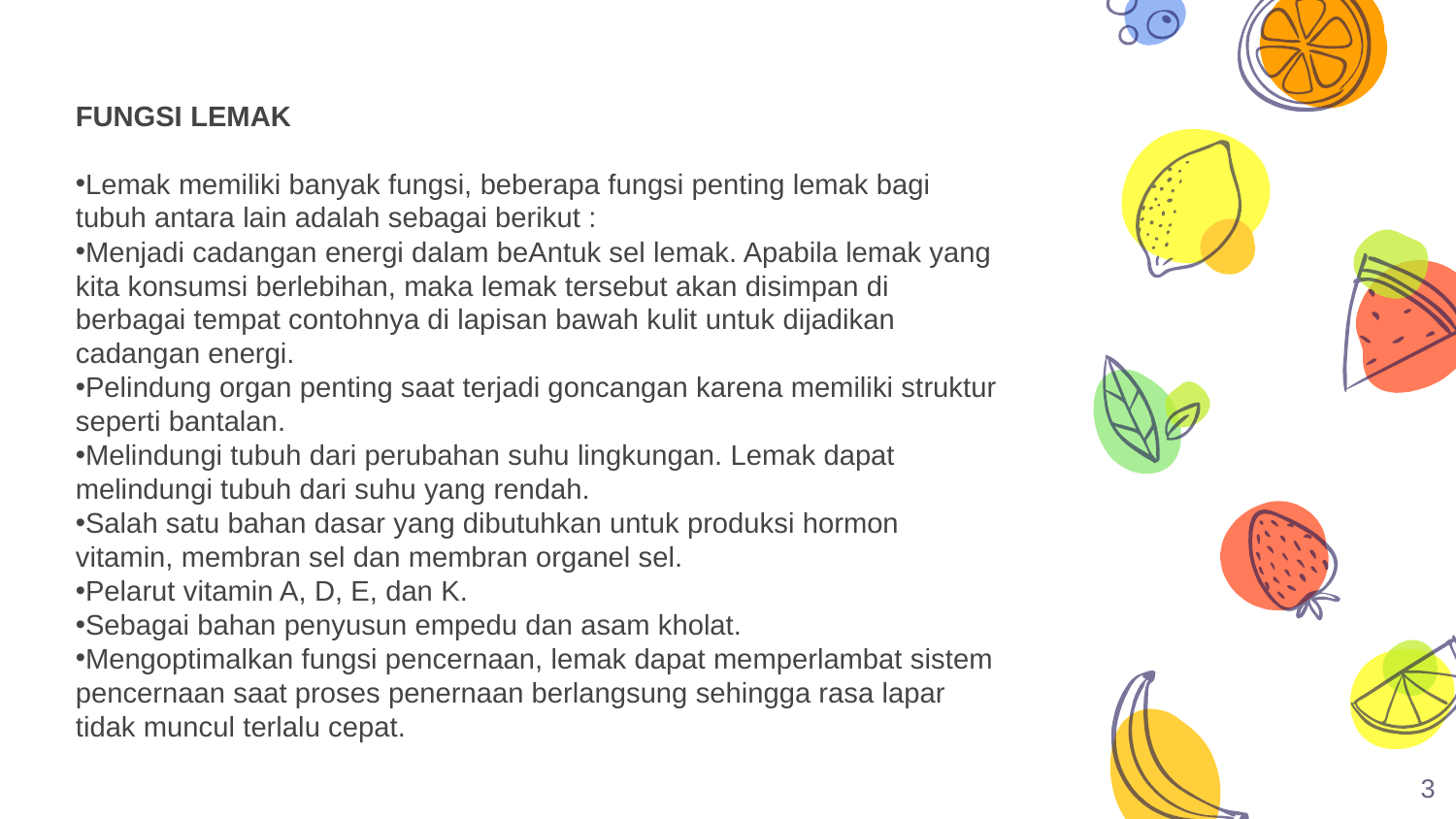

FUNGSI LEMAK

Lemak memiliki banyak fungsi, beberapa fungsi penting lemak bagi tubuh antara lain adalah sebagai berikut :
Menjadi cadangan energi dalam beAntuk sel lemak. Apabila lemak yang kita konsumsi berlebihan, maka lemak tersebut akan disimpan di berbagai tempat contohnya di lapisan bawah kulit untuk dijadikan cadangan energi.
Pelindung organ penting saat terjadi goncangan karena memiliki struktur seperti bantalan.
Melindungi tubuh dari perubahan suhu lingkungan. Lemak dapat melindungi tubuh dari suhu yang rendah.
Salah satu bahan dasar yang dibutuhkan untuk produksi hormon vitamin, membran sel dan membran organel sel.
Pelarut vitamin A, D, E, dan K.
Sebagai bahan penyusun empedu dan asam kholat.
Mengoptimalkan fungsi pencernaan, lemak dapat memperlambat sistem pencernaan saat proses penernaan berlangsung sehingga rasa lapar tidak muncul terlalu cepat.
3